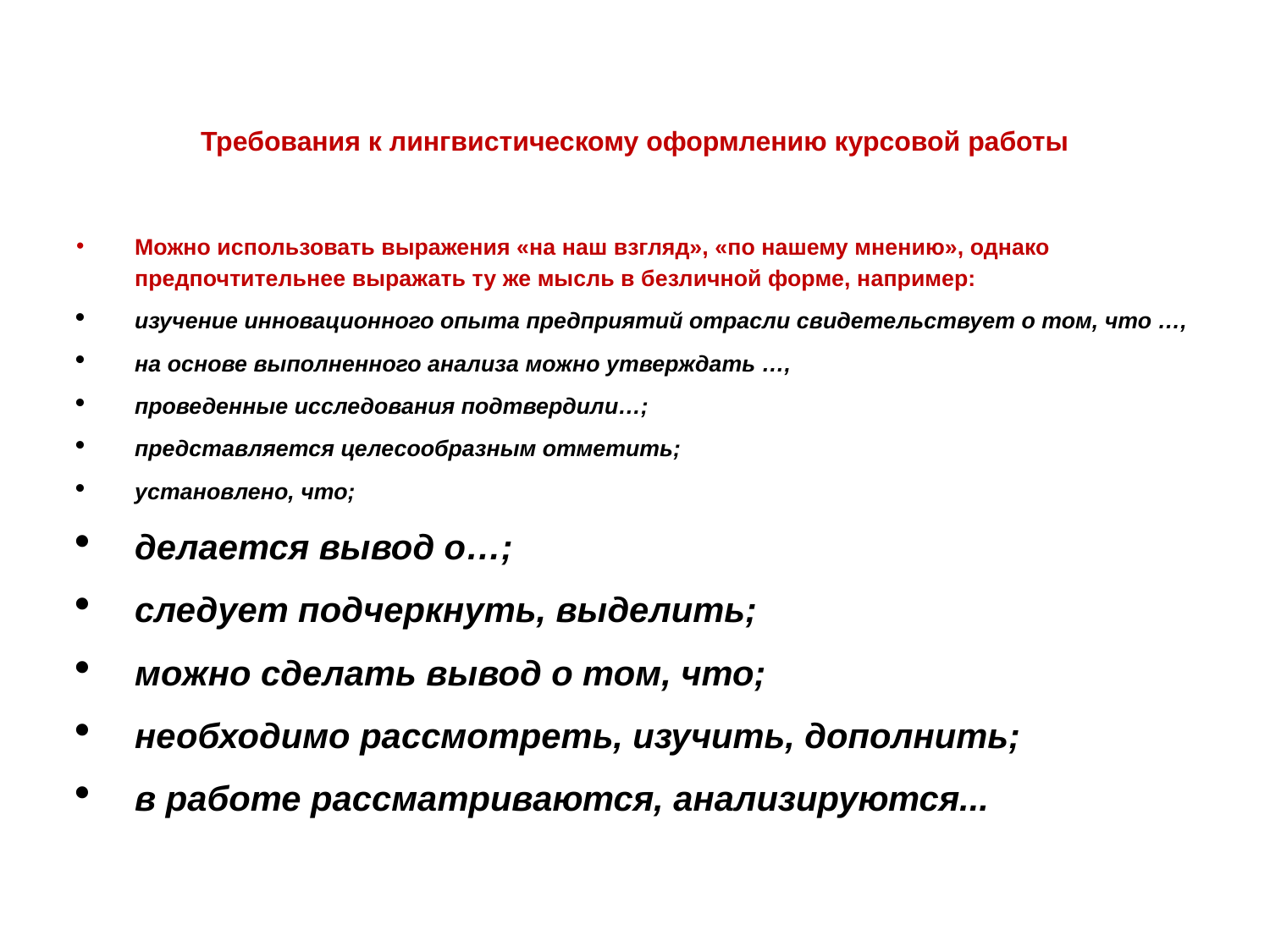

# Требования к лингвистическому оформлению курсовой работы
Можно использовать выражения «на наш взгляд», «по нашему мнению», однако предпочтительнее выражать ту же мысль в безличной форме, например:
изучение инновационного опыта предприятий отрасли свидетельствует о том, что …,
на основе выполненного анализа можно утверждать …,
проведенные исследования подтвердили…;
представляется целесообразным отметить;
установлено, что;
делается вывод о…;
следует подчеркнуть, выделить;
можно сделать вывод о том, что;
необходимо рассмотреть, изучить, дополнить;
в работе рассматриваются, анализируются...